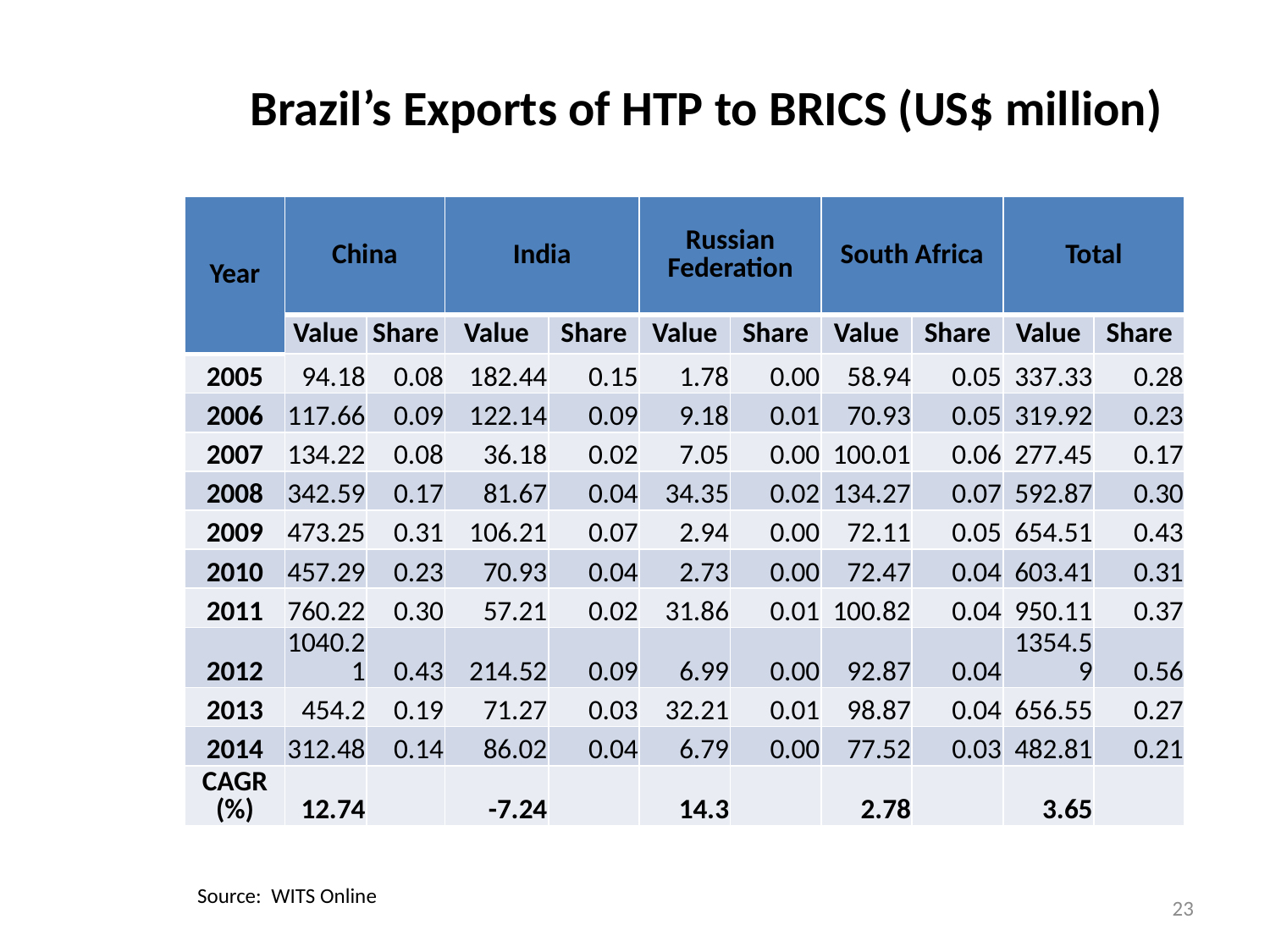

# Brazil’s Exports of HTP to BRICS (US$ million)
| Year | China |  | India |  | Russian Federation |  | South Africa |  | Total |  |
| --- | --- | --- | --- | --- | --- | --- | --- | --- | --- | --- |
|  | Value | Share | Value | Share | Value | Share | Value | Share | Value | Share |
| 2005 | 94.18 | 0.08 | 182.44 | 0.15 | 1.78 | 0.00 | 58.94 | 0.05 | 337.33 | 0.28 |
| 2006 | 117.66 | 0.09 | 122.14 | 0.09 | 9.18 | 0.01 | 70.93 | 0.05 | 319.92 | 0.23 |
| 2007 | 134.22 | 0.08 | 36.18 | 0.02 | 7.05 | 0.00 | 100.01 | 0.06 | 277.45 | 0.17 |
| 2008 | 342.59 | 0.17 | 81.67 | 0.04 | 34.35 | 0.02 | 134.27 | 0.07 | 592.87 | 0.30 |
| 2009 | 473.25 | 0.31 | 106.21 | 0.07 | 2.94 | 0.00 | 72.11 | 0.05 | 654.51 | 0.43 |
| 2010 | 457.29 | 0.23 | 70.93 | 0.04 | 2.73 | 0.00 | 72.47 | 0.04 | 603.41 | 0.31 |
| 2011 | 760.22 | 0.30 | 57.21 | 0.02 | 31.86 | 0.01 | 100.82 | 0.04 | 950.11 | 0.37 |
| 2012 | 1040.21 | 0.43 | 214.52 | 0.09 | 6.99 | 0.00 | 92.87 | 0.04 | 1354.59 | 0.56 |
| 2013 | 454.2 | 0.19 | 71.27 | 0.03 | 32.21 | 0.01 | 98.87 | 0.04 | 656.55 | 0.27 |
| 2014 | 312.48 | 0.14 | 86.02 | 0.04 | 6.79 | 0.00 | 77.52 | 0.03 | 482.81 | 0.21 |
| CAGR (%) | 12.74 |  | -7.24 |  | 14.3 |  | 2.78 |  | 3.65 |  |
Source:  WITS Online
23